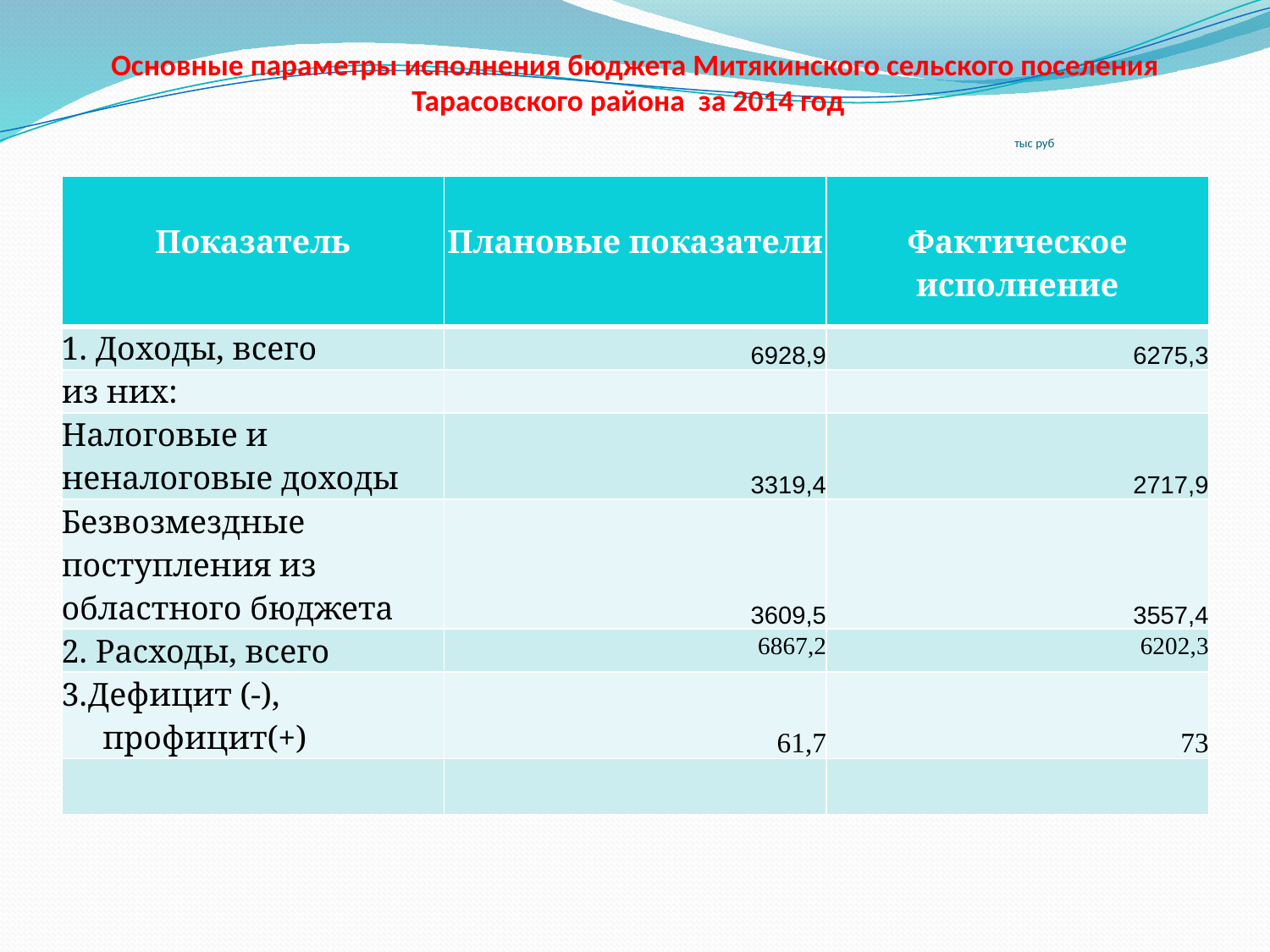

# Основные параметры исполнения бюджета Митякинского сельского поселения Тарасовского района  за 2014 год тыс руб
| Показатель | Плановые показатели | Фактическое исполнение |
| --- | --- | --- |
| 1. Доходы, всего | 6928,9 | 6275,3 |
| из них: |  |  |
| Налоговые и неналоговые доходы | 3319,4 | 2717,9 |
| Безвозмездные поступления из областного бюджета | 3609,5 | 3557,4 |
| 2. Расходы, всего | 6867,2 | 6202,3 |
| 3.Дефицит (-), профицит(+) | 61,7 | 73 |
|  |  |  |